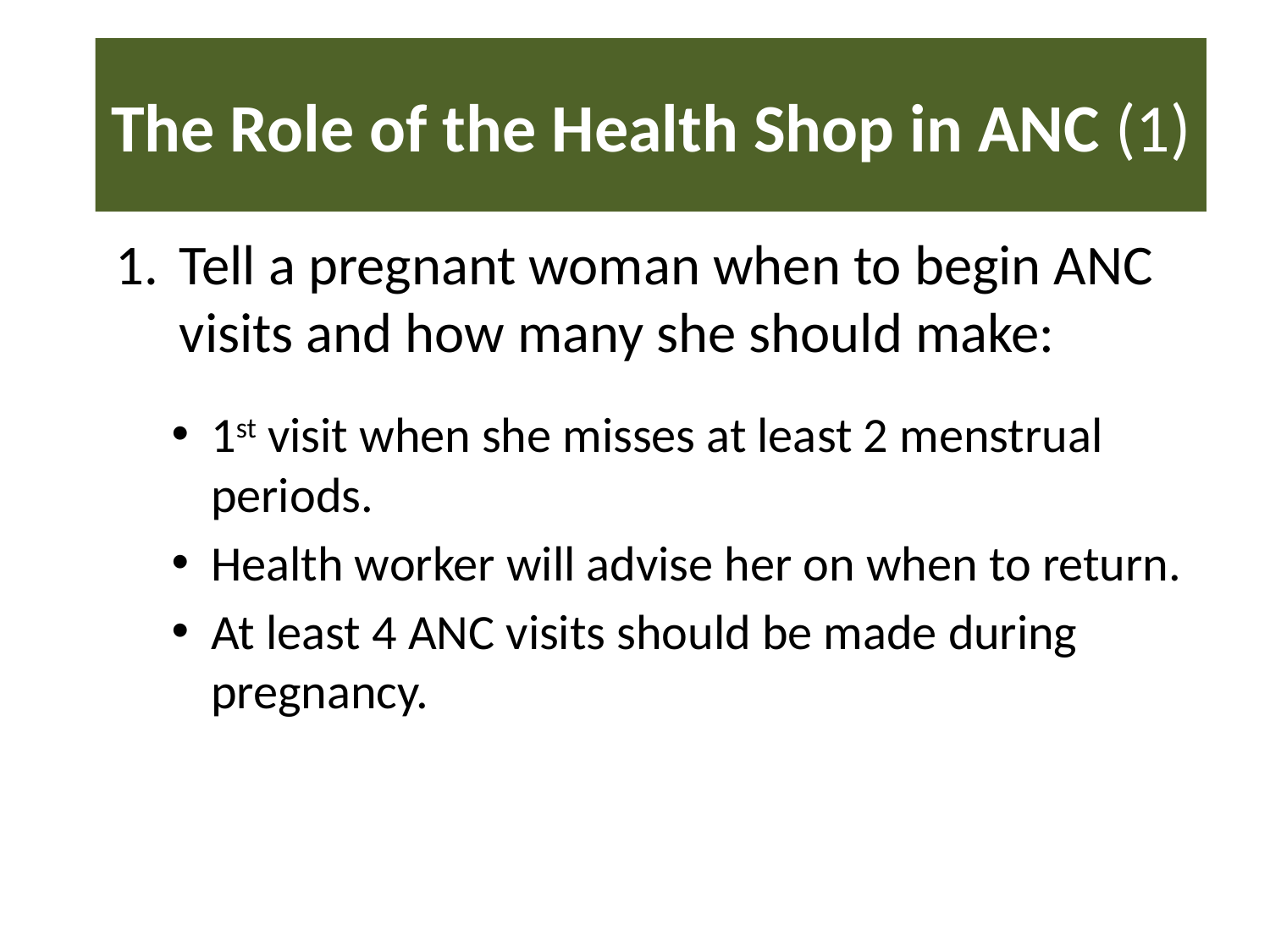

# The Role of the Health Shop in ANC (1)
Tell a pregnant woman when to begin ANC visits and how many she should make:

1st visit when she misses at least 2 menstrual periods.
Health worker will advise her on when to return.
At least 4 ANC visits should be made during pregnancy.